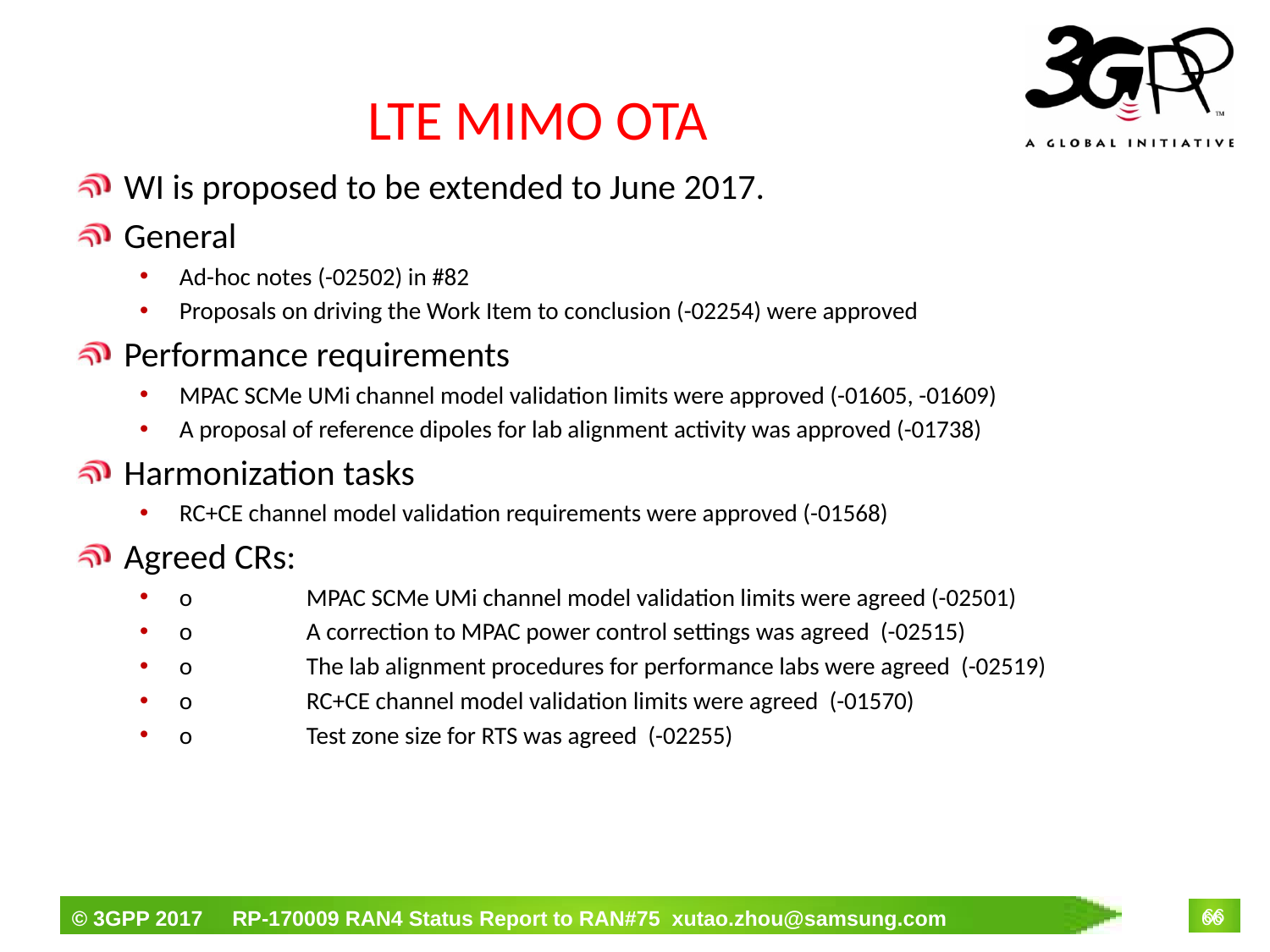

# LTE MIMO OTA
WI is proposed to be extended to June 2017.
General
Ad-hoc notes (-02502) in #82
Proposals on driving the Work Item to conclusion (-02254) were approved
Performance requirements
MPAC SCMe UMi channel model validation limits were approved (-01605, -01609)
A proposal of reference dipoles for lab alignment activity was approved (-01738)
Harmonization tasks
RC+CE channel model validation requirements were approved (-01568)
Agreed CRs:
o	MPAC SCMe UMi channel model validation limits were agreed (-02501)
o	A correction to MPAC power control settings was agreed  (-02515)
o	The lab alignment procedures for performance labs were agreed  (-02519)
o	RC+CE channel model validation limits were agreed  (-01570)
o	Test zone size for RTS was agreed  (-02255)
66